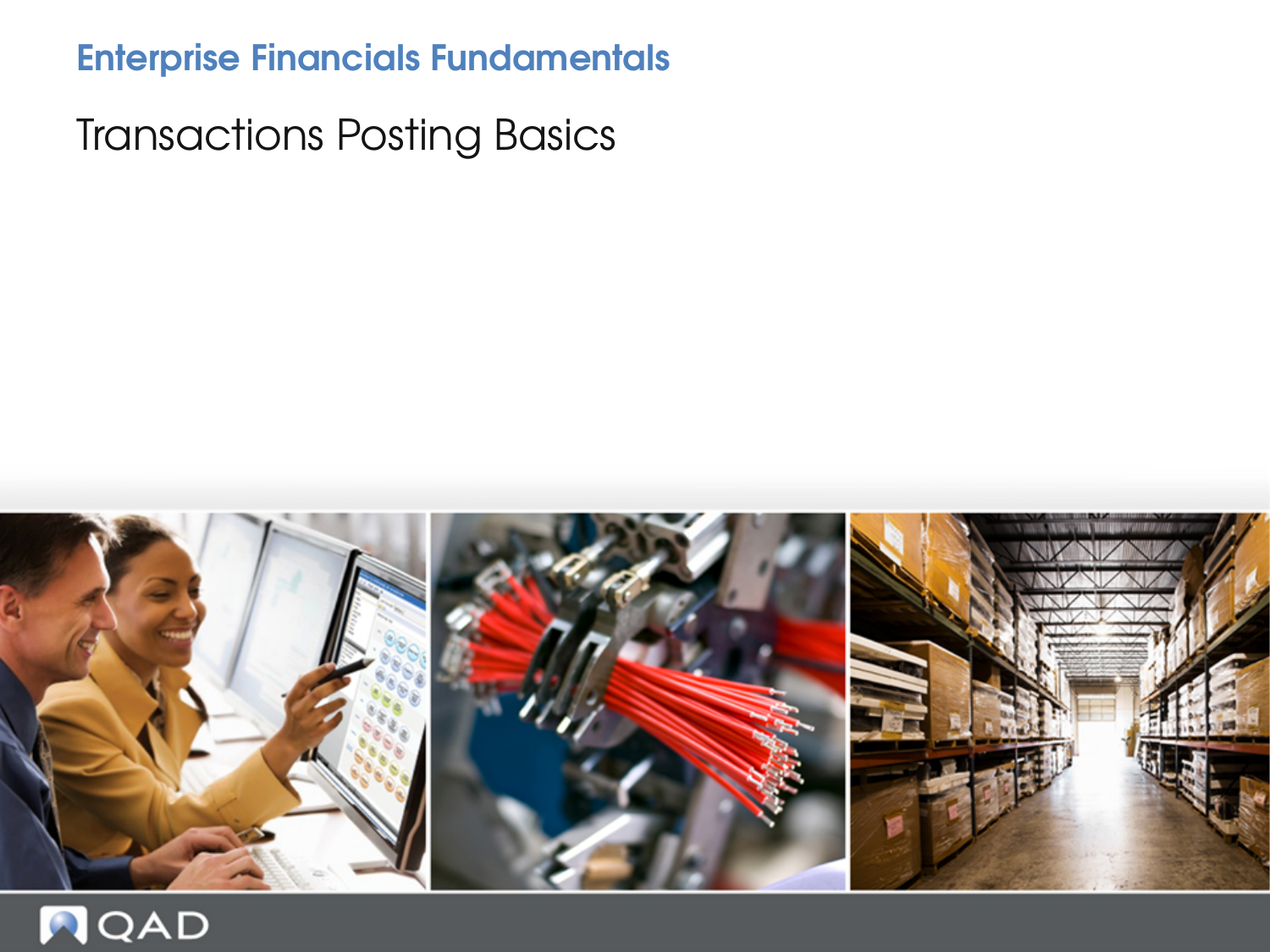

Enterprise Financials Fundamentals
# Transactions Posting Basics